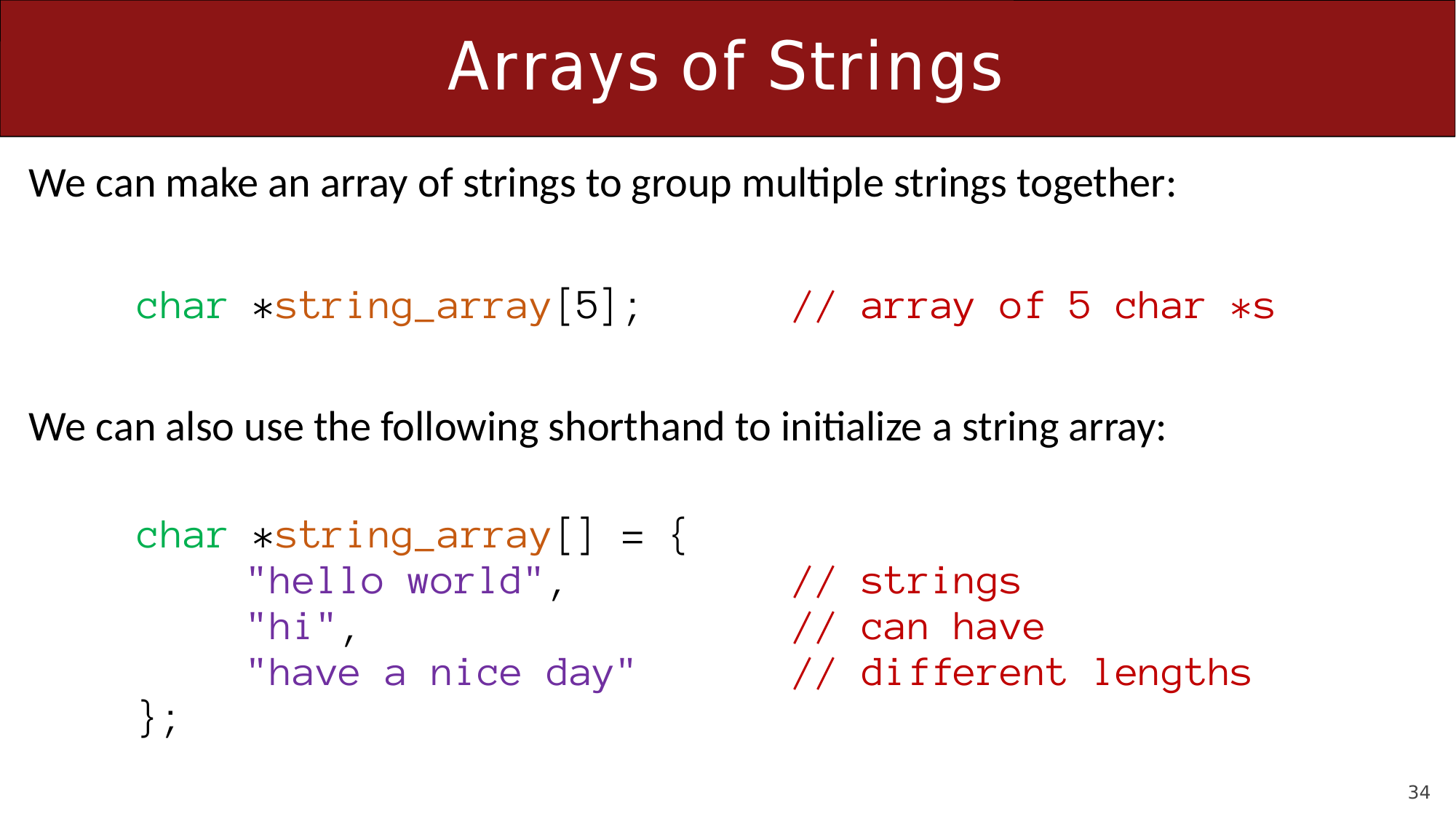

# Arrays of Strings
We can make an array of strings to group multiple strings together:

	char *string_array[5];		// array of 5 char *s

We can also use the following shorthand to initialize a string array:

	char *string_array[] = {
		"hello world",			// strings
		"hi",				// can have
		"have a nice day"		// different lengths
	};